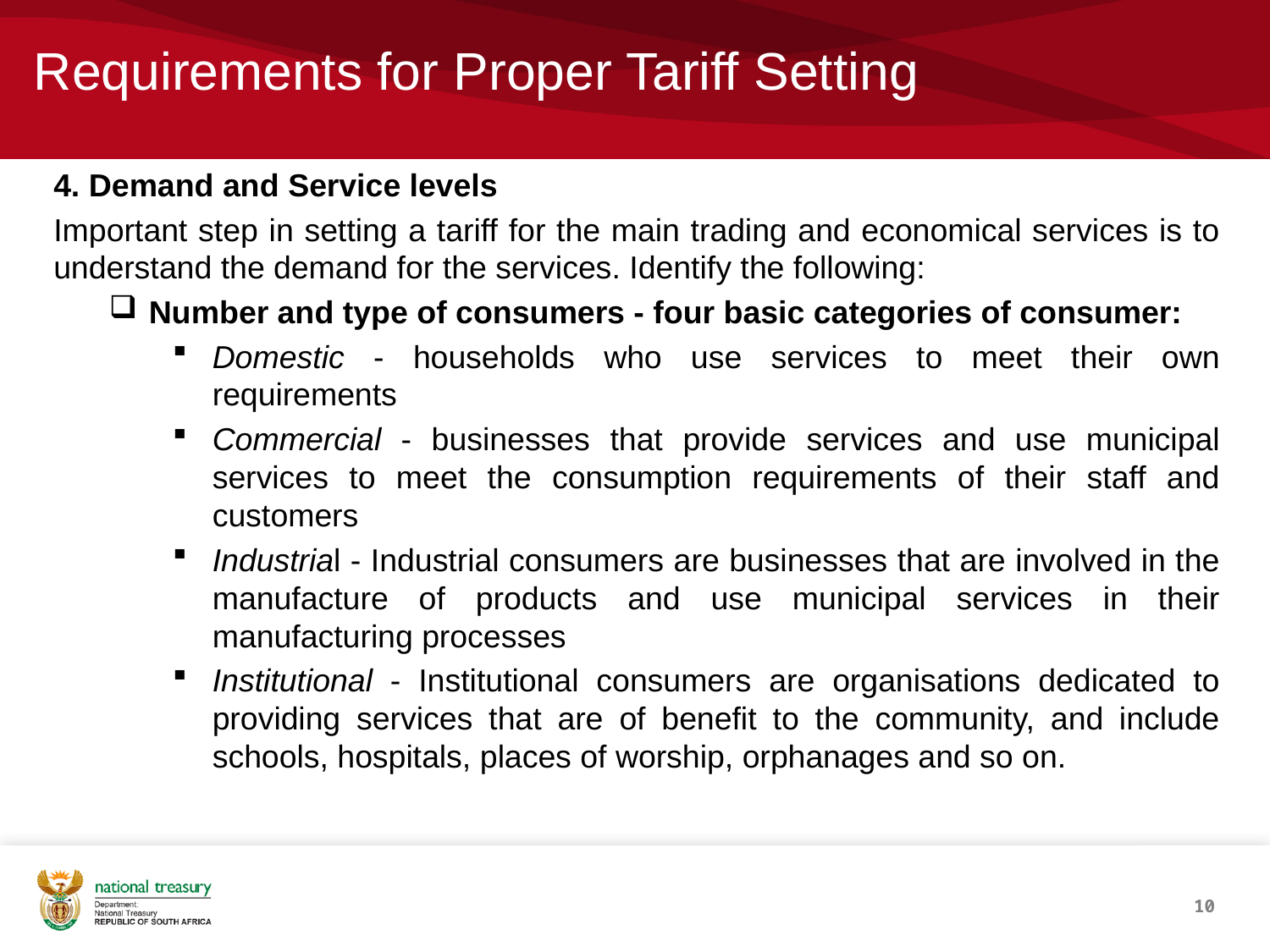

# Requirements for Proper Tariff Setting
4. Demand and Service levels
Important step in setting a tariff for the main trading and economical services is to understand the demand for the services. Identify the following:
Number and type of consumers - four basic categories of consumer:
Domestic - households who use services to meet their own requirements
Commercial - businesses that provide services and use municipal services to meet the consumption requirements of their staff and customers
Industrial - Industrial consumers are businesses that are involved in the manufacture of products and use municipal services in their manufacturing processes
Institutional - Institutional consumers are organisations dedicated to providing services that are of benefit to the community, and include schools, hospitals, places of worship, orphanages and so on.
10